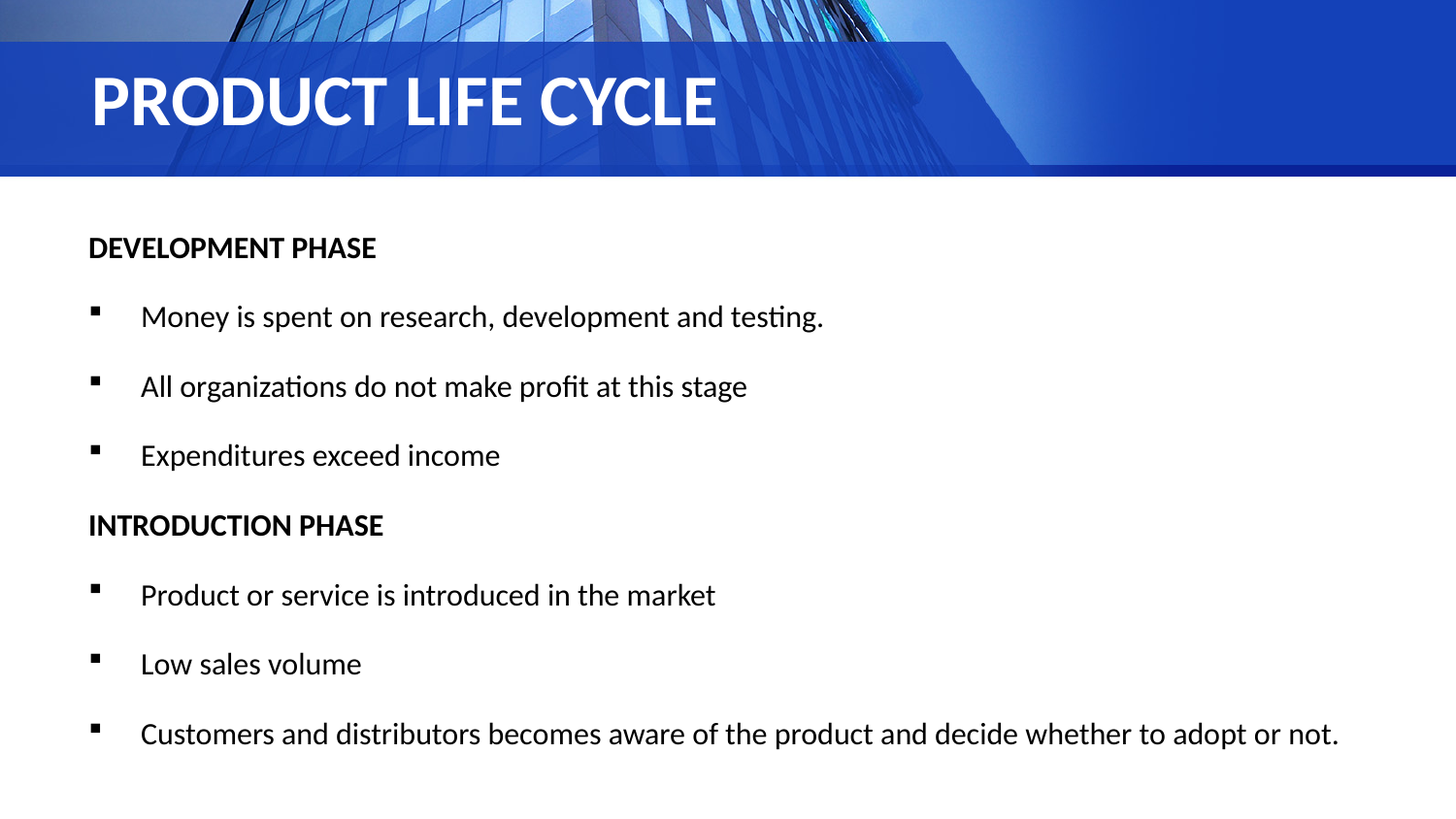

# PRODUCT LIFE CYCLE
DEVELOPMENT PHASE
Money is spent on research, development and testing.
All organizations do not make profit at this stage
Expenditures exceed income
INTRODUCTION PHASE
Product or service is introduced in the market
Low sales volume
Customers and distributors becomes aware of the product and decide whether to adopt or not.